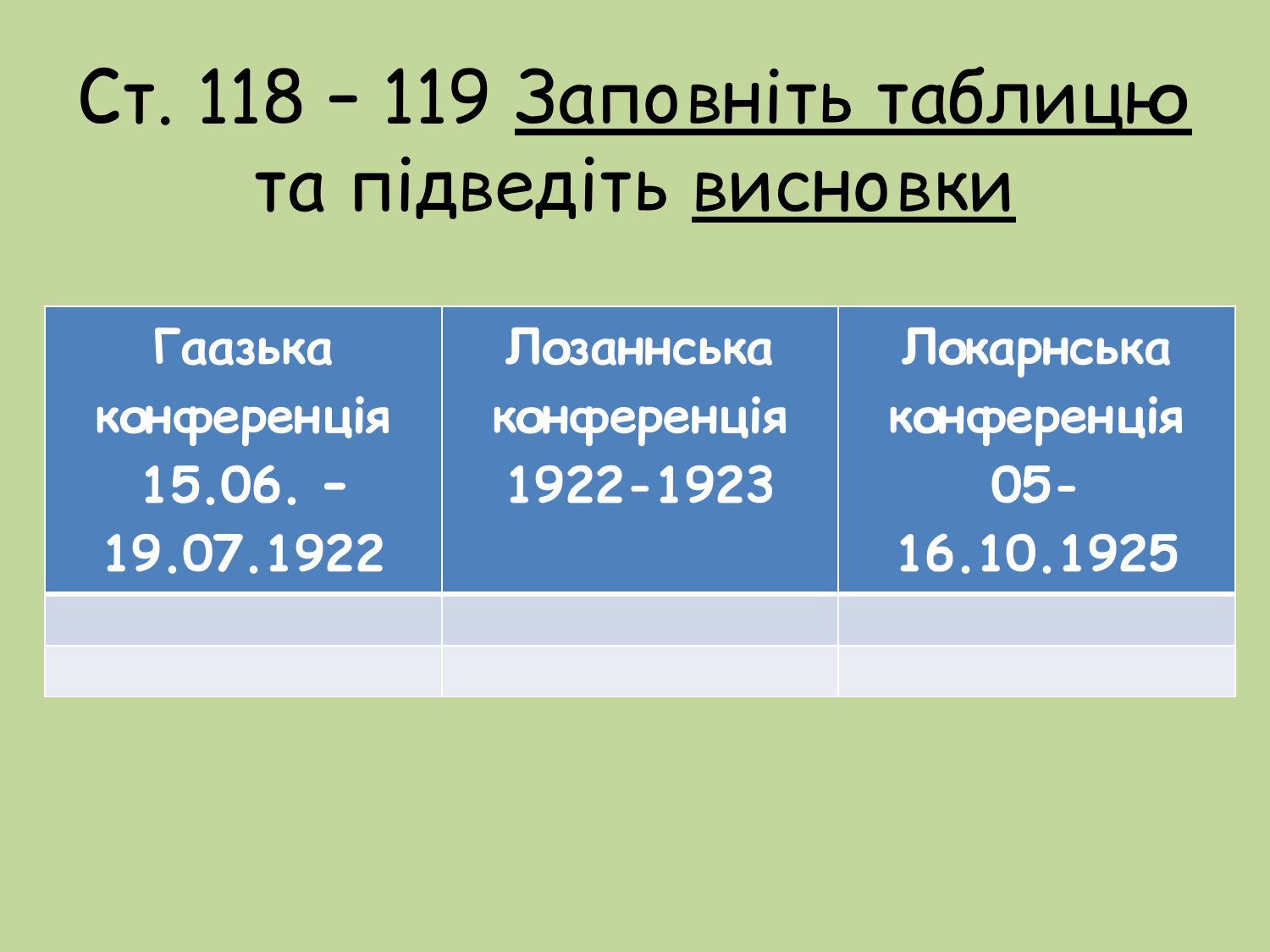

# Ст. 118 – 119 Заповніть таблицю та підведіть висновки
| Гаазька конференція 15.06. – 19.07.1922 | Лозаннська конференція 1922-1923 | Локарнська конференція 05-16.10.1925 |
| --- | --- | --- |
|  |  |  |
|  |  |  |